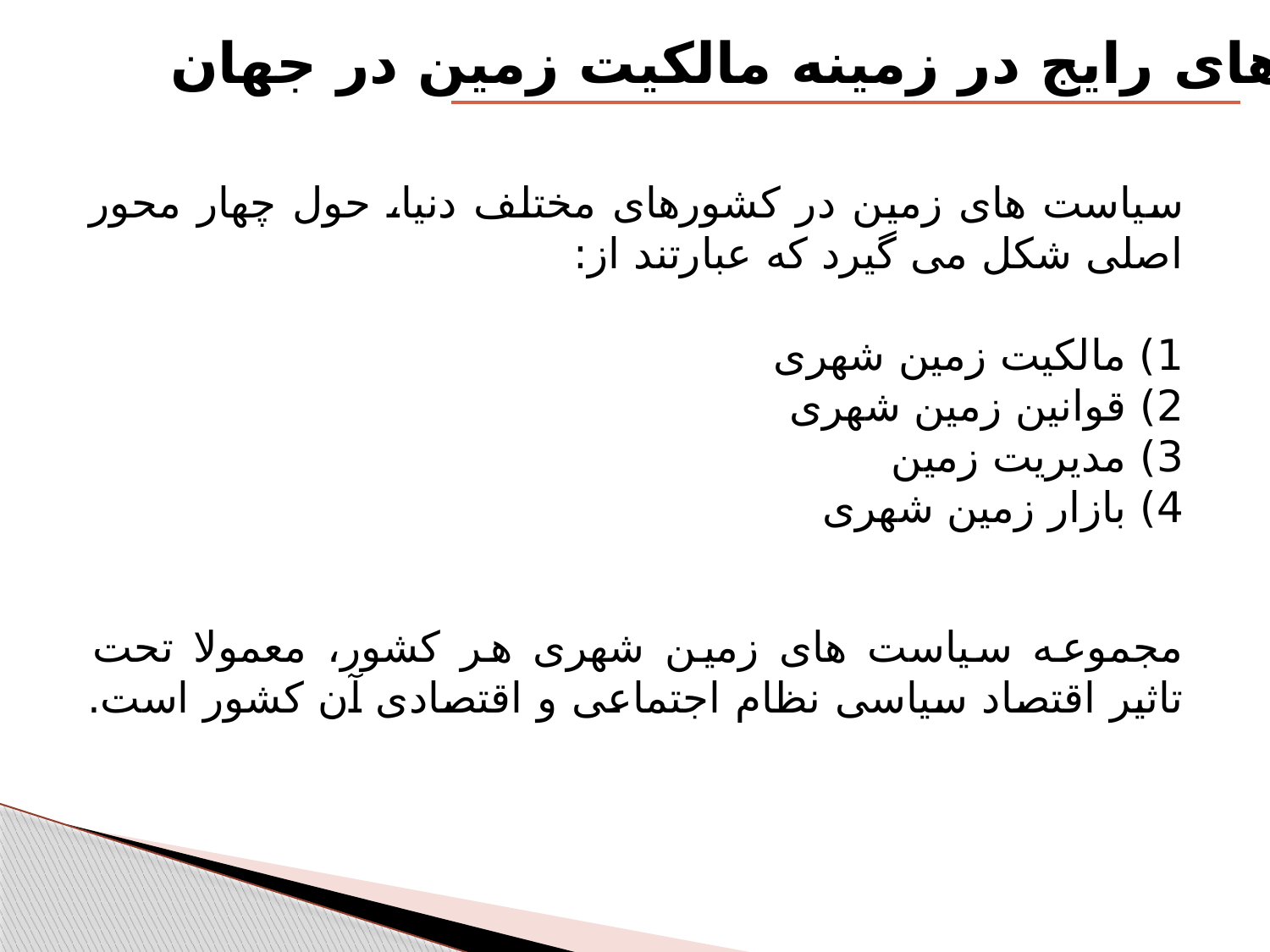

سیاست های رایج در زمینه مالکیت زمین در جهان
	سیاست های زمین در کشورهای مختلف دنیا، حول چهار محور اصلی شکل می گیرد که عبارتند از:

1) مالکیت زمین شهری
2) قوانین زمین شهری
3) مدیریت زمین
4) بازار زمین شهری
	مجموعه سیاست های زمین شهری هر کشور، معمولا تحت تاثیر اقتصاد سیاسی نظام اجتماعی و اقتصادی آن کشور است.